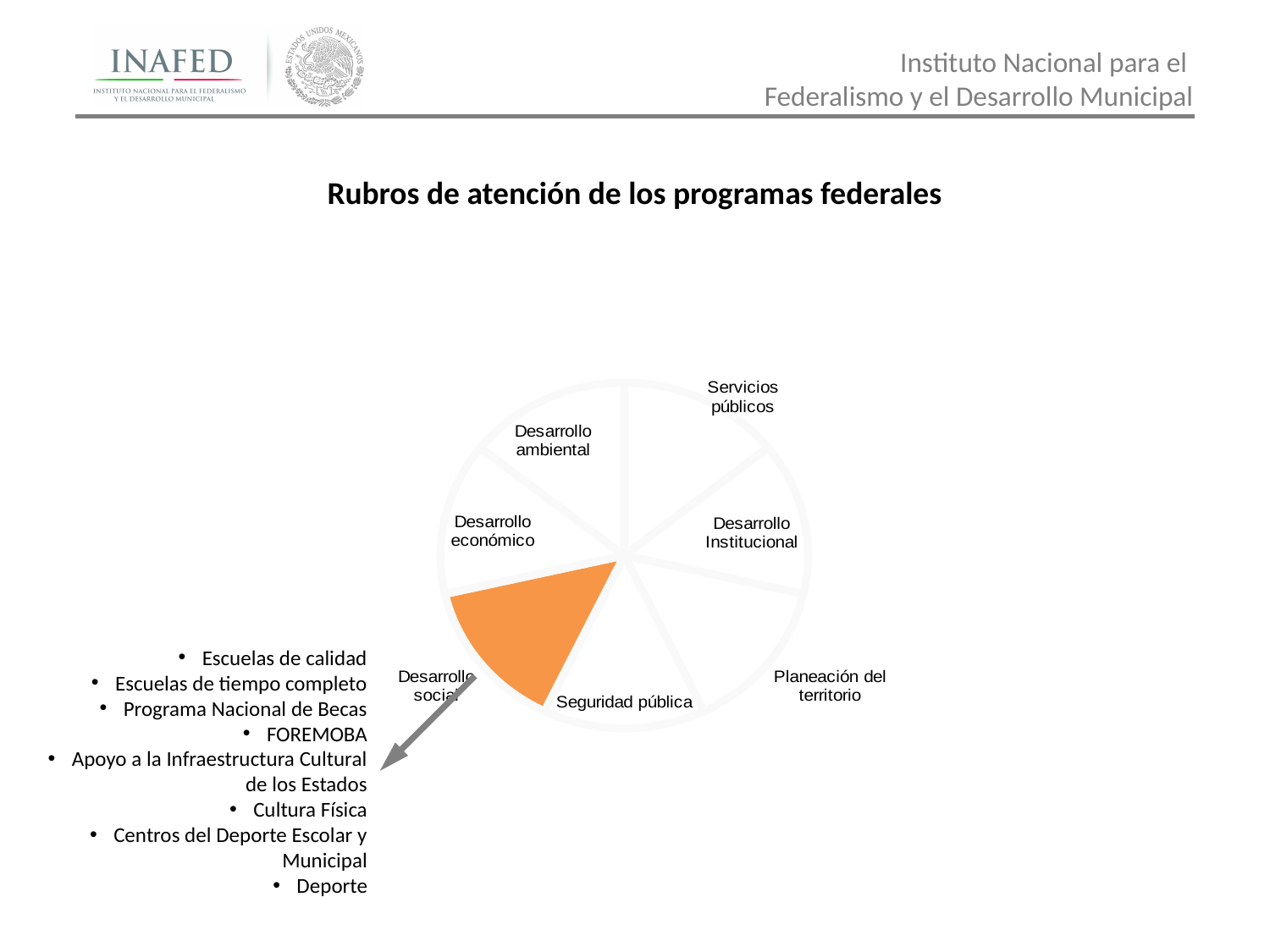

Rubros de atención de los programas federales

### Chart

| Category |  |
|---|---|
| Servicios públicos | 0.1428571428571429 |
| Desarrollo Institucional | 0.1428571428571429 |
| Planeación del territorio | 0.1428571428571429 |
| Seguridad pública | 0.1428571428571429 |
| Desarrollo social | 0.1428571428571429 |
| Desarrollo económico | 0.1428571428571429 |
| Desarrollo ambiental | 0.1428571428571429 |
Escuelas de calidad
Escuelas de tiempo completo
Programa Nacional de Becas
FOREMOBA
Apoyo a la Infraestructura Cultural de los Estados
Cultura Física
Centros del Deporte Escolar y Municipal
Deporte